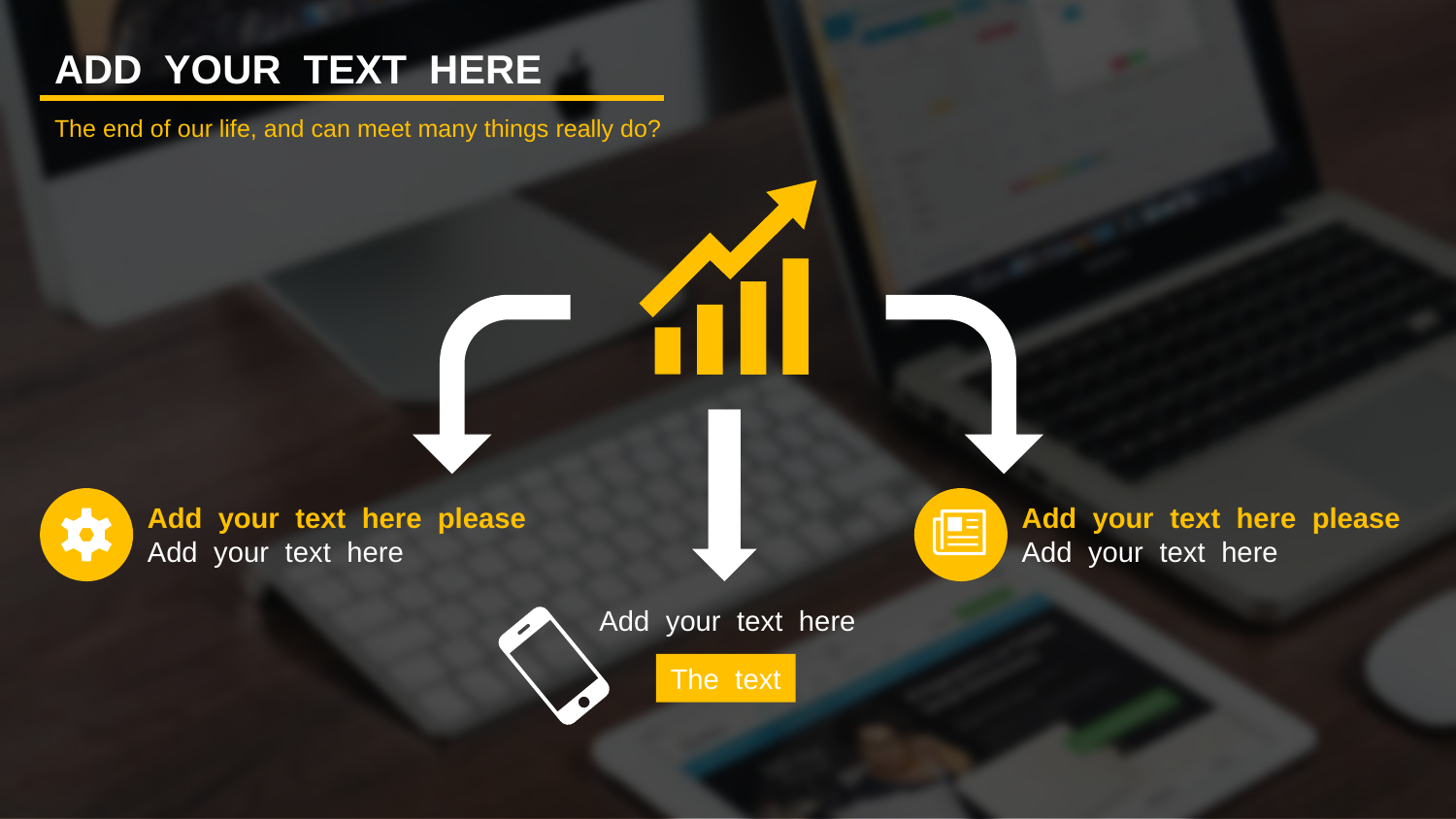

ADD  YOUR  TEXT  HERE
The end of our life, and can meet many things really do?

Add  your  text  here  please
Add  your  text  here

Add  your  text  here  please
Add  your  text  here

Add  your  text  here

The  text